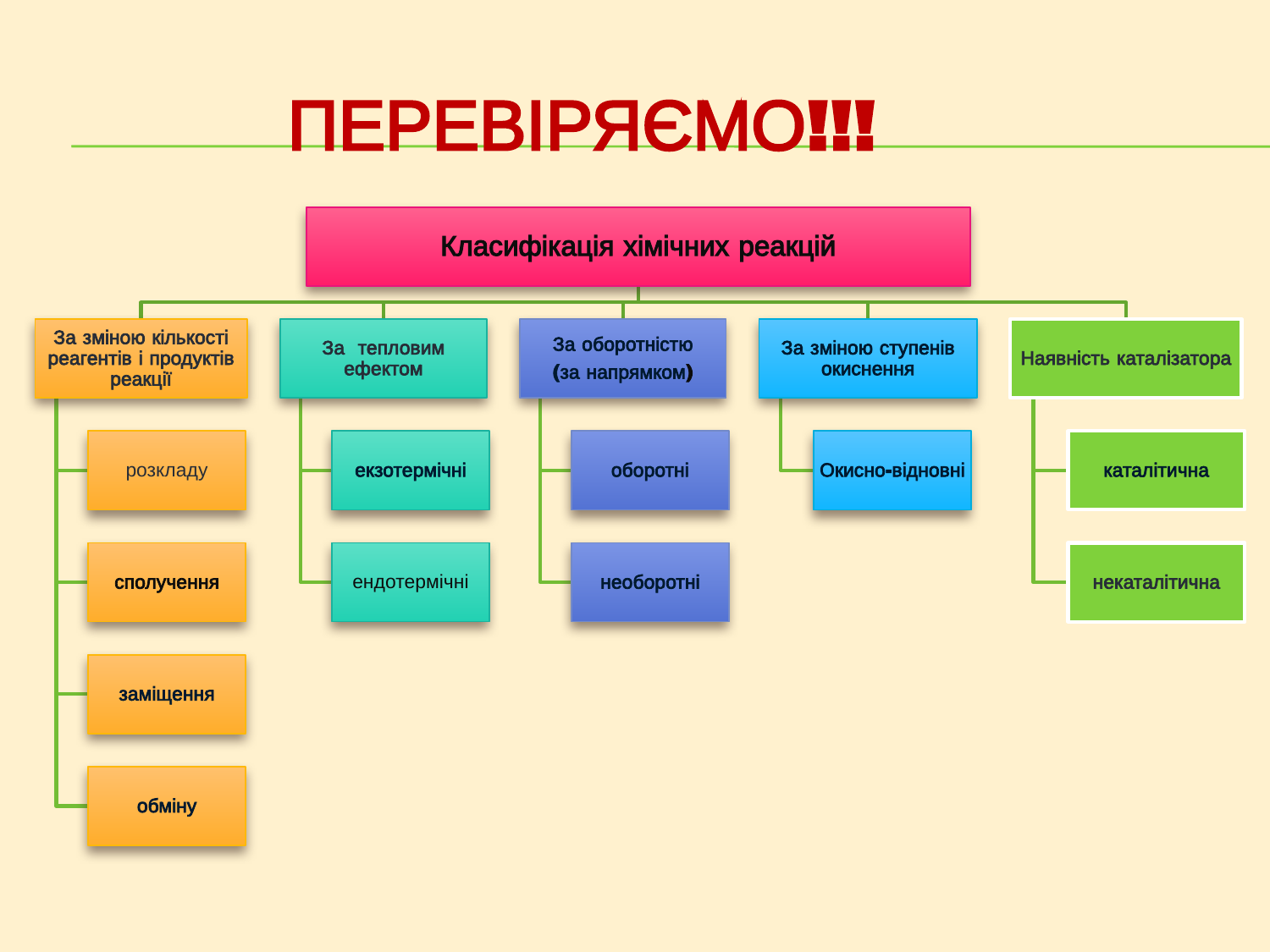

# ПЕРЕВІРЯЄМО!!!
Класифікація хімічних реакцій
За зміною кількості реагентів і продуктів реакції
розкладу
сполучення
заміщення
обміну
За  тепловим ефектом
екзотермічні
ендотермічні
За оборотністю
(за напрямком)
оборотні
необоротні
За зміною ступенів окиснення
Окисно-відновні
Наявність каталізатора
каталітична
некаталітична